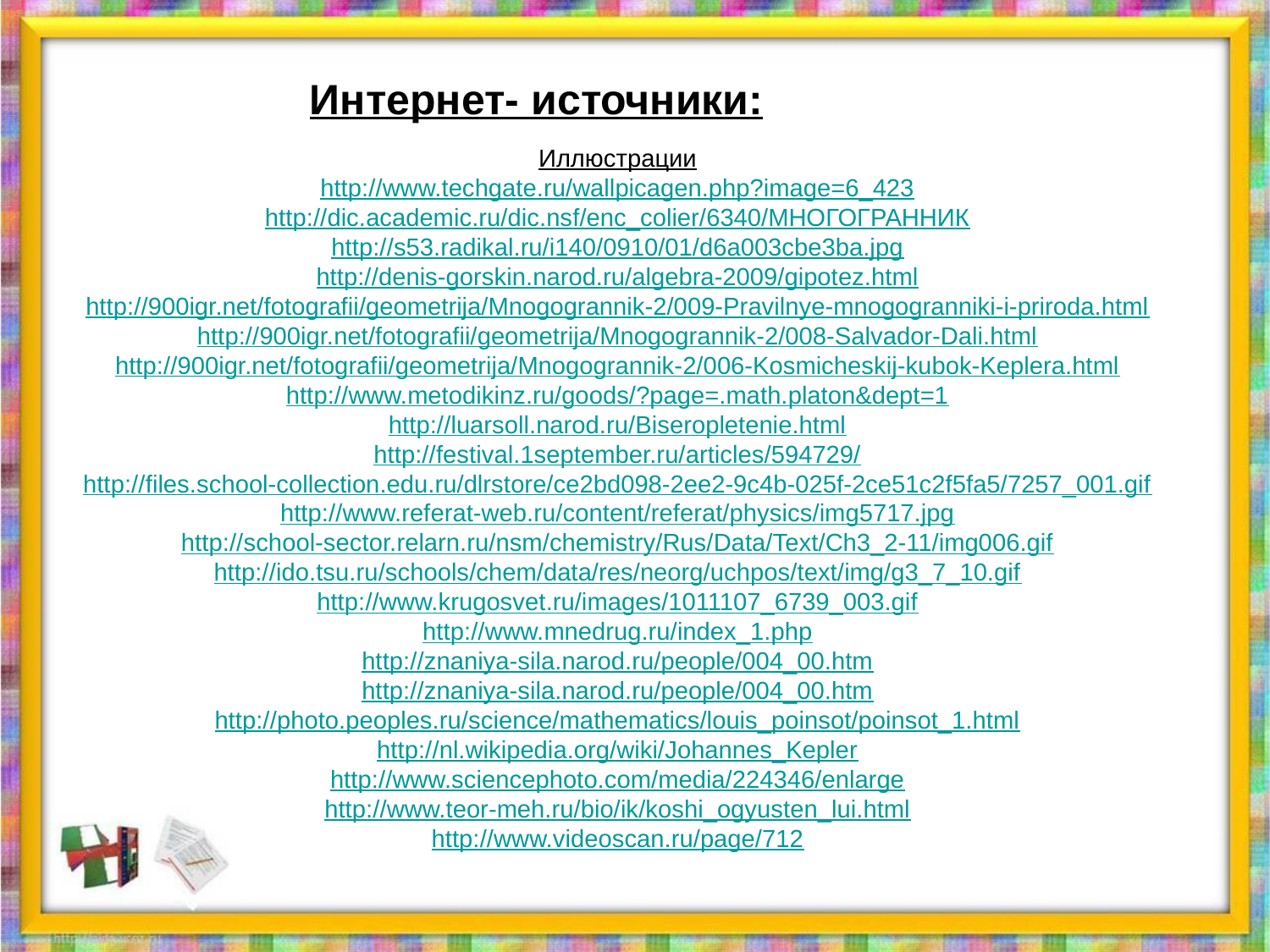

Интернет- источники:
Иллюстрации
http://www.techgate.ru/wallpicagen.php?image=6_423
http://dic.academic.ru/dic.nsf/enc_colier/6340/МНОГОГРАННИК
http://s53.radikal.ru/i140/0910/01/d6a003cbe3ba.jpg
http://denis-gorskin.narod.ru/algebra-2009/gipotez.html
http://900igr.net/fotografii/geometrija/Mnogogrannik-2/009-Pravilnye-mnogogranniki-i-priroda.html
http://900igr.net/fotografii/geometrija/Mnogogrannik-2/008-Salvador-Dali.html
http://900igr.net/fotografii/geometrija/Mnogogrannik-2/006-Kosmicheskij-kubok-Keplera.html
http://www.metodikinz.ru/goods/?page=.math.platon&dept=1
http://luarsoll.narod.ru/Biseropletenie.html
http://festival.1september.ru/articles/594729/
http://files.school-collection.edu.ru/dlrstore/ce2bd098-2ee2-9c4b-025f-2ce51c2f5fa5/7257_001.gif
http://www.referat-web.ru/content/referat/physics/img5717.jpg
http://school-sector.relarn.ru/nsm/chemistry/Rus/Data/Text/Ch3_2-11/img006.gif
http://ido.tsu.ru/schools/chem/data/res/neorg/uchpos/text/img/g3_7_10.gif
http://www.krugosvet.ru/images/1011107_6739_003.gif
http://www.mnedrug.ru/index_1.php
http://znaniya-sila.narod.ru/people/004_00.htm
http://znaniya-sila.narod.ru/people/004_00.htm
http://photo.peoples.ru/science/mathematics/louis_poinsot/poinsot_1.html
http://nl.wikipedia.org/wiki/Johannes_Kepler
http://www.sciencephoto.com/media/224346/enlarge
http://www.teor-meh.ru/bio/ik/koshi_ogyusten_lui.html
http://www.videoscan.ru/page/712